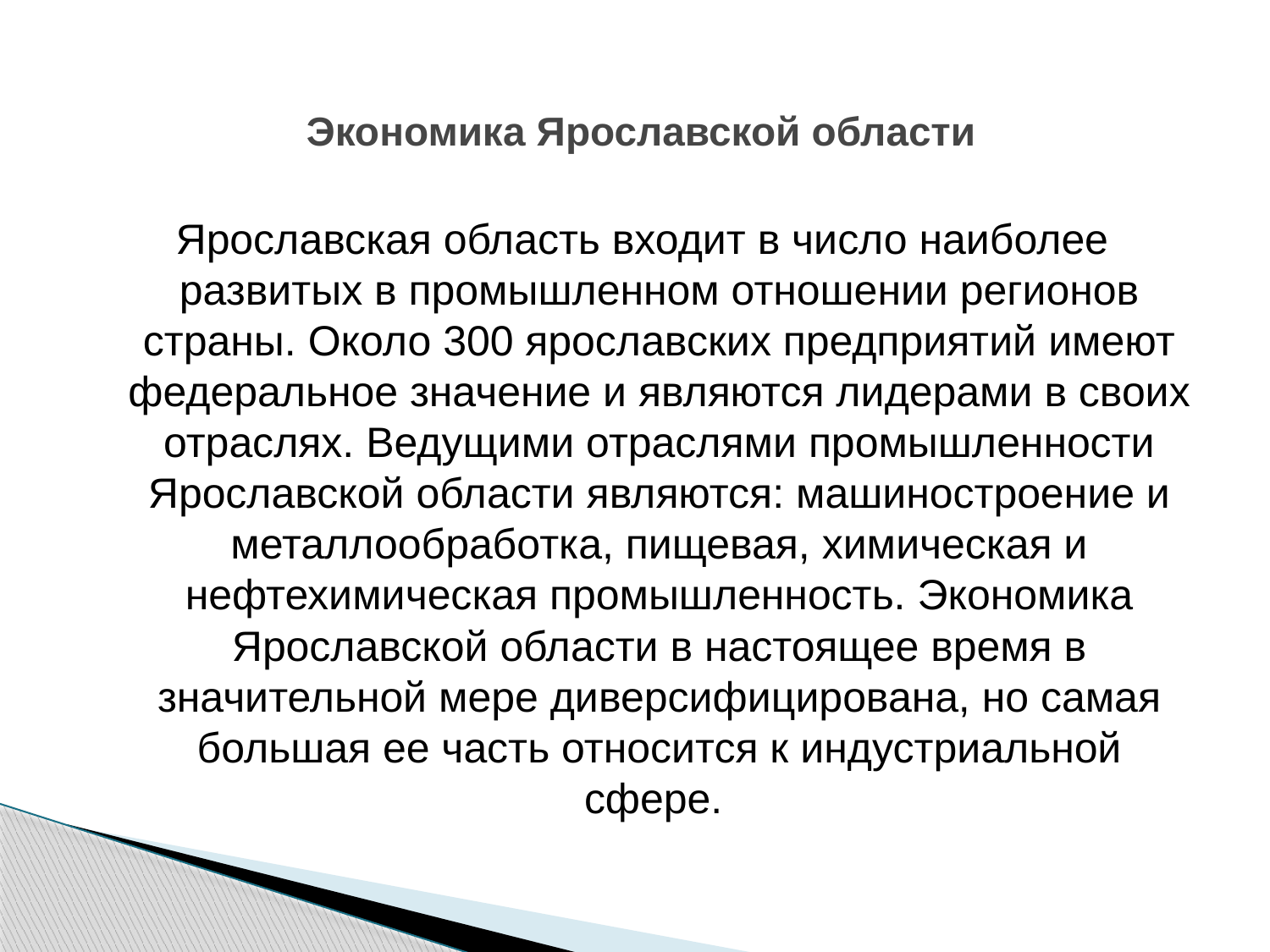

# Экономика Ярославской области
Ярославская область входит в число наиболее развитых в промышленном отношении регионов страны. Около 300 ярославских предприятий имеют федеральное значение и являются лидерами в своих отраслях. Ведущими отраслями промышленности Ярославской области являются: машиностроение и металлообработка, пищевая, химическая и нефтехимическая промышленность. Экономика Ярославской области в настоящее время в значительной мере диверсифицирована, но самая большая ее часть относится к индустриальной сфере.